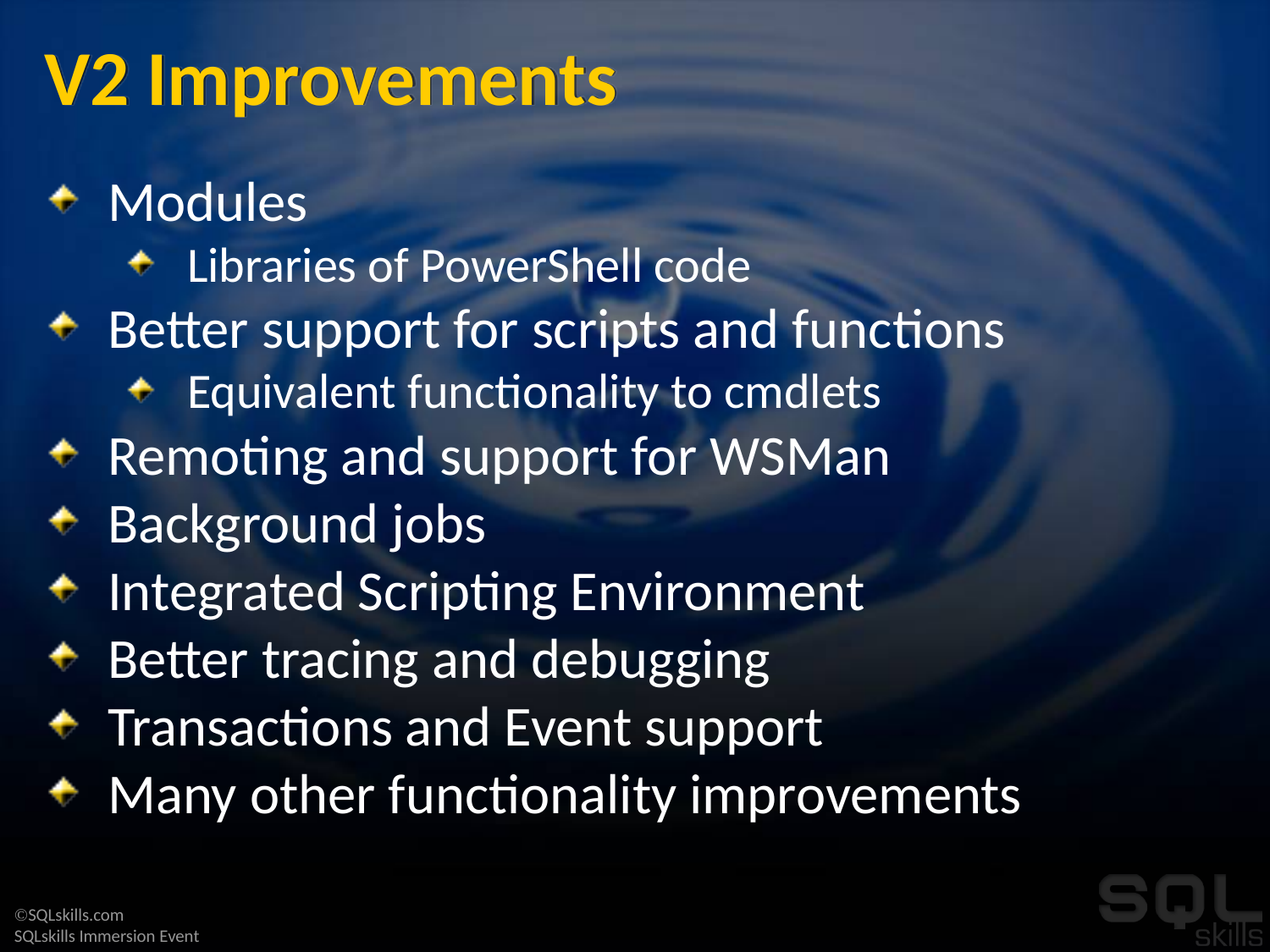

# V2 Improvements
Modules
Libraries of PowerShell code
Better support for scripts and functions
Equivalent functionality to cmdlets
Remoting and support for WSMan
Background jobs
Integrated Scripting Environment
Better tracing and debugging
Transactions and Event support
Many other functionality improvements